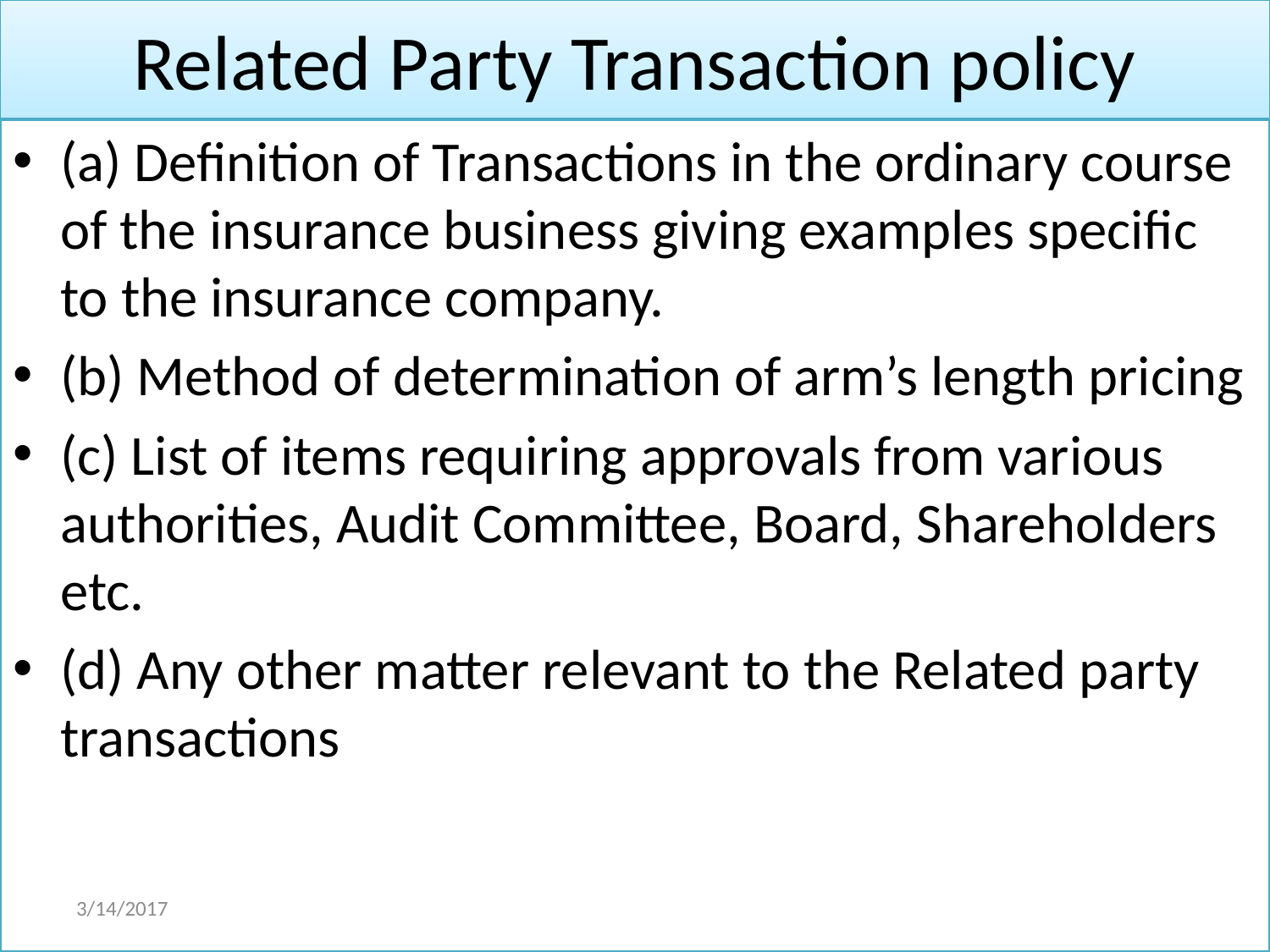

# Related Party Transaction policy
(a) Definition of Transactions in the ordinary course of the insurance business giving examples specific to the insurance company.
(b) Method of determination of arm’s length pricing
(c) List of items requiring approvals from various authorities, Audit Committee, Board, Shareholders etc.
(d) Any other matter relevant to the Related party transactions
3/14/2017
rajkumarradukia@caaa.in
22